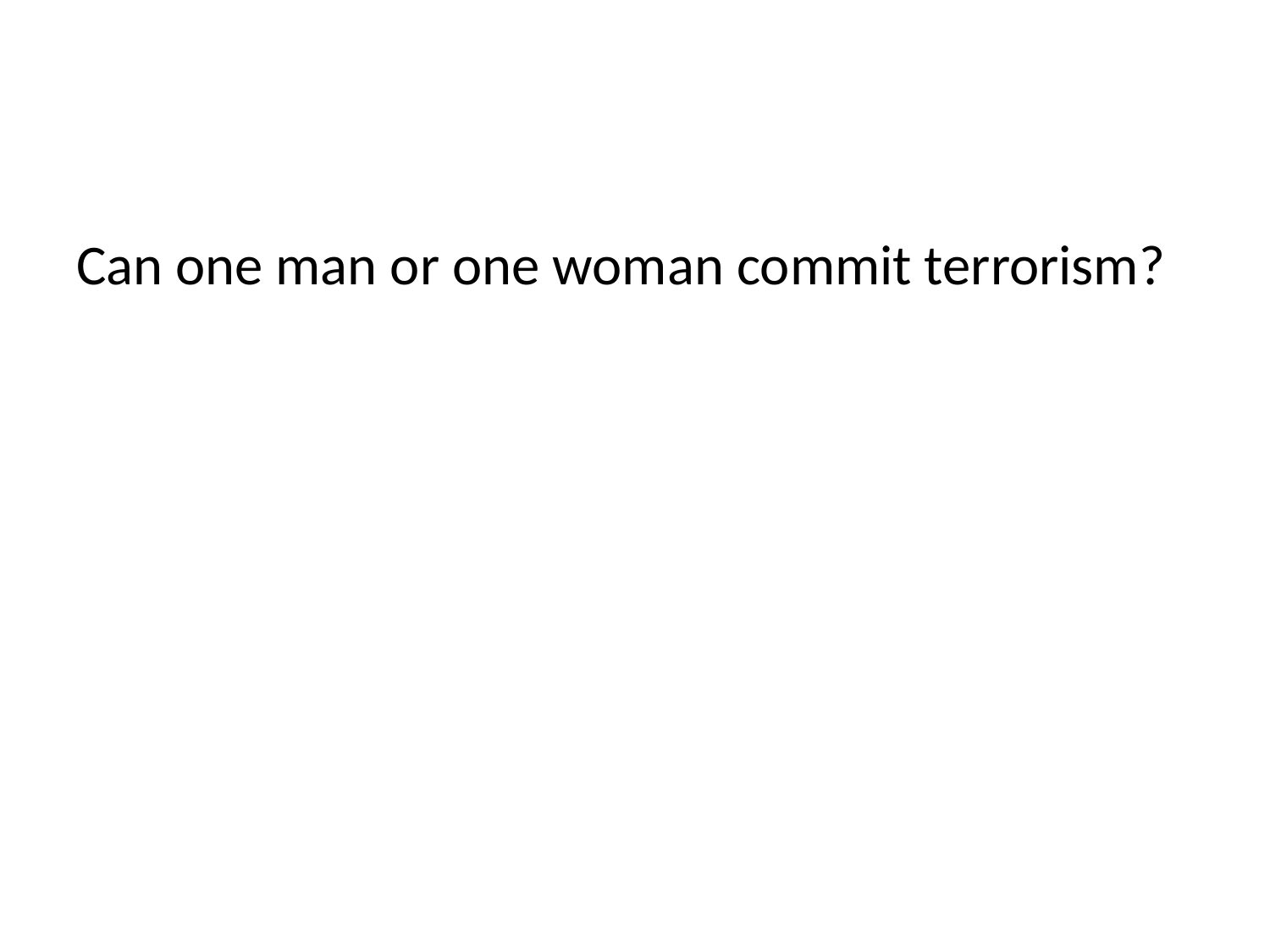

#
Can one man or one woman commit terrorism?